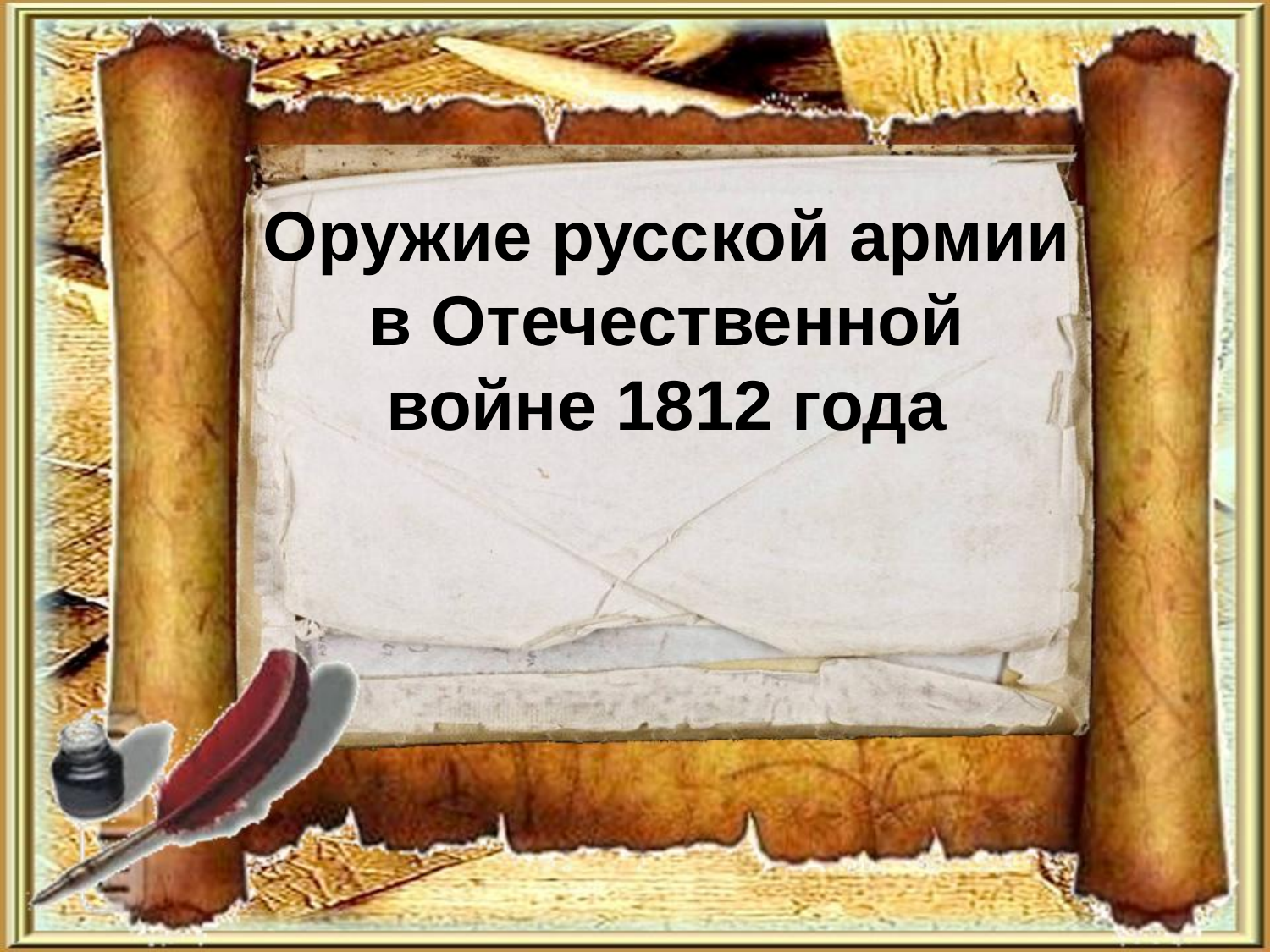

# Оружие русской армии в Отечественной войне 1812 года